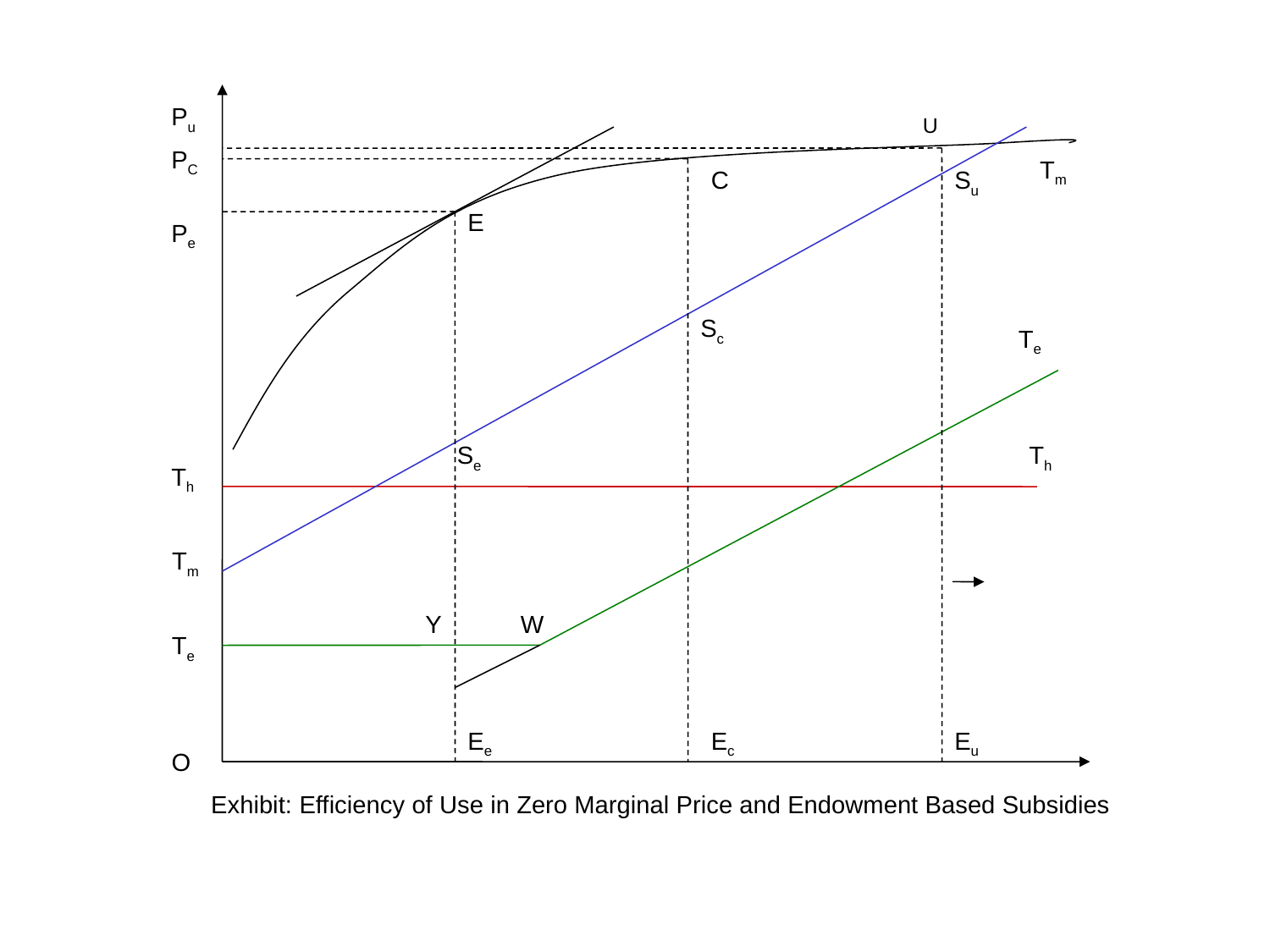

Pu
U

PC

Tm

C
Su
E
Pe

Sc
Te

Se
Th
Th

Tm

Y
W
Te

Ee
Ec
Eu
O

Exhibit: Efficiency of Use in Zero Marginal Price and Endowment Based Subsidies